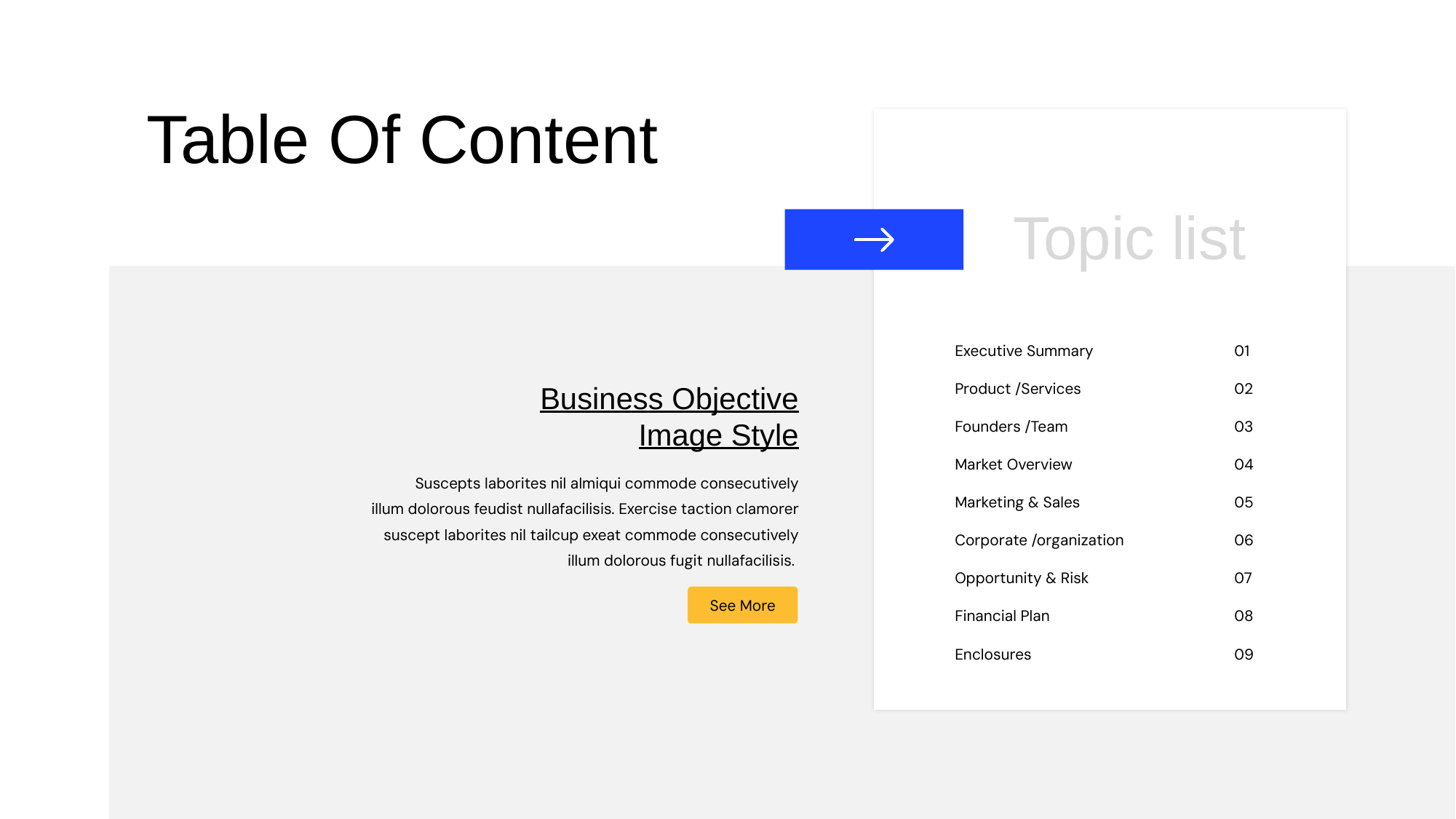

Table Of Content

Topic list

Executive Summary
Product /Services
Founders /Team
Market Overview
Marketing & Sales
Corporate /organization
Opportunity & Risk
Financial Plan
Enclosures
01
02
03
04
05
06
07
08
09

Business Objective
Image Style
Suscepts laborites nil almiqui commode consecutively
illum dolorous feudist nullafacilisis. Exercise taction clamorer suscept laborites nil tailcup exeat commode consecutively illum dolorous fugit nullafacilisis.
See More